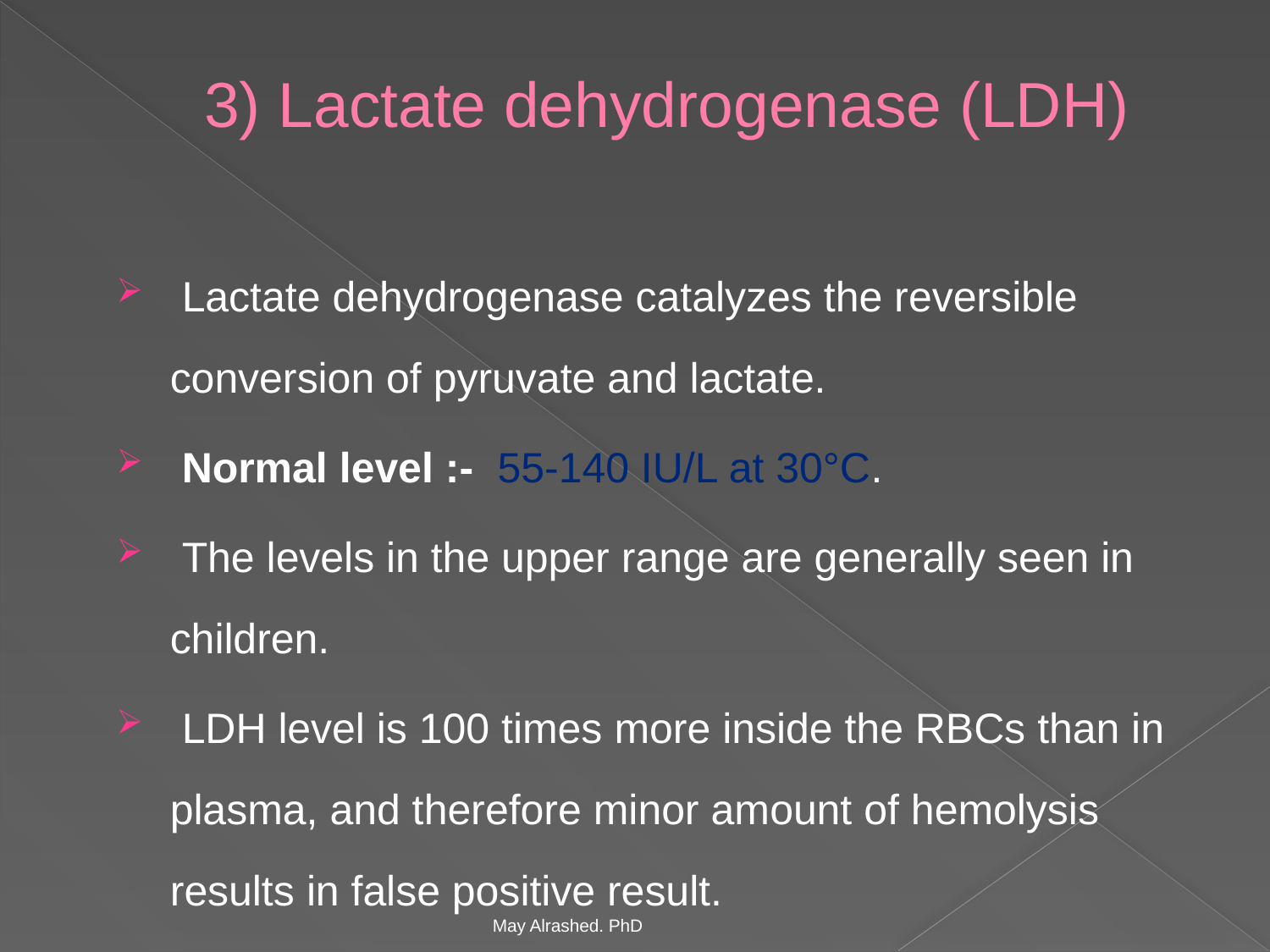

# 3) Lactate dehydrogenase (LDH)
 Lactate dehydrogenase catalyzes the reversible conversion of pyruvate and lactate.
 Normal level :-  55-140 IU/L at 30°C.
 The levels in the upper range are generally seen in children.
 LDH level is 100 times more inside the RBCs than in plasma, and therefore minor amount of hemolysis results in false positive result.

May Alrashed. PhD